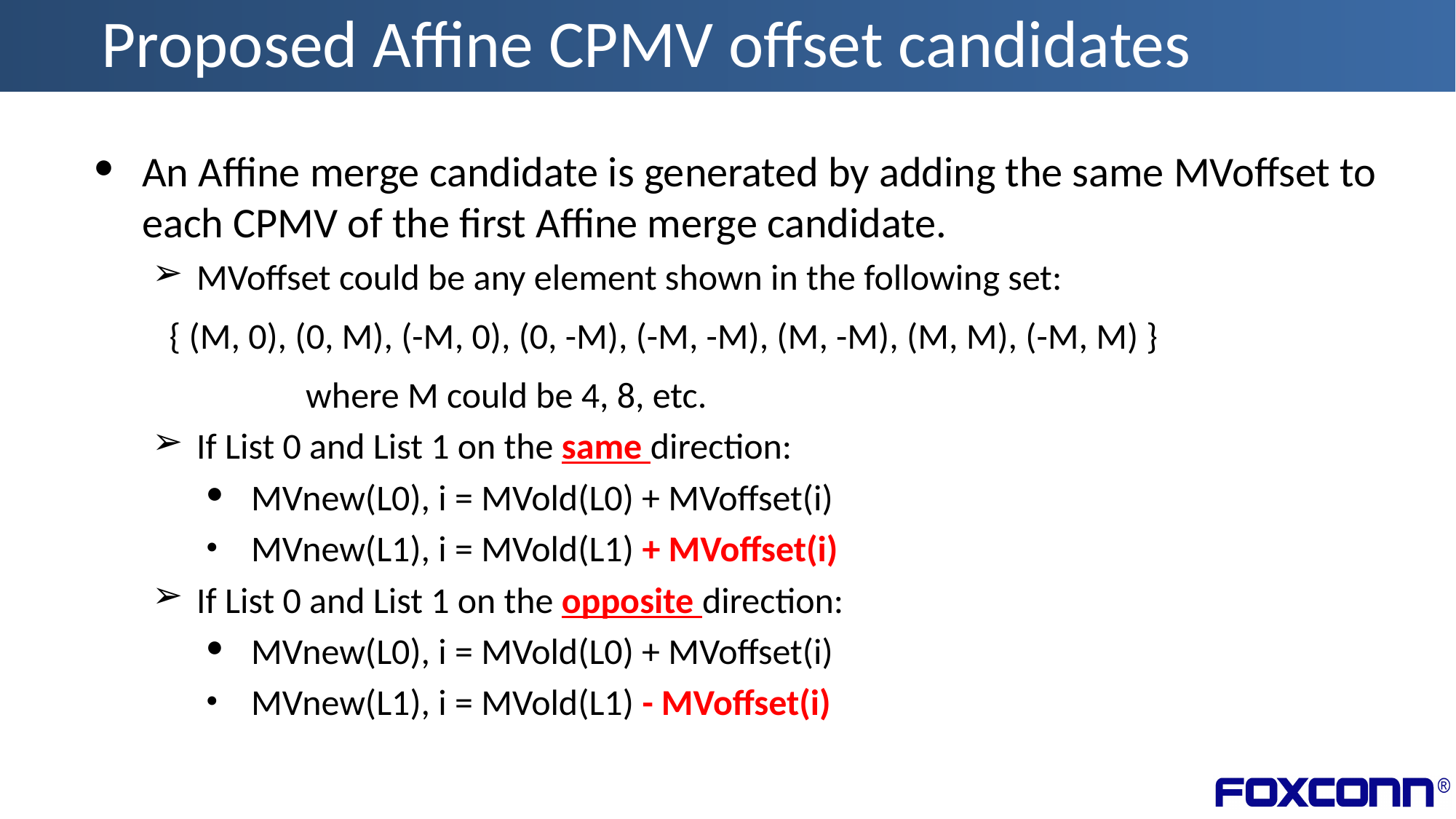

# Proposed Affine CPMV offset candidates
An Affine merge candidate is generated by adding the same MVoffset to each CPMV of the first Affine merge candidate.
MVoffset could be any element shown in the following set:
          { (M, 0), (0, M), (-M, 0), (0, -M), (-M, -M), (M, -M), (M, M), (-M, M) }
		where M could be 4, 8, etc.
If List 0 and List 1 on the same direction:
MVnew(L0), i = MVold(L0) + MVoffset(i)
MVnew(L1), i = MVold(L1) + MVoffset(i)
If List 0 and List 1 on the opposite direction:
MVnew(L0), i = MVold(L0) + MVoffset(i)
MVnew(L1), i = MVold(L1) - MVoffset(i)

3